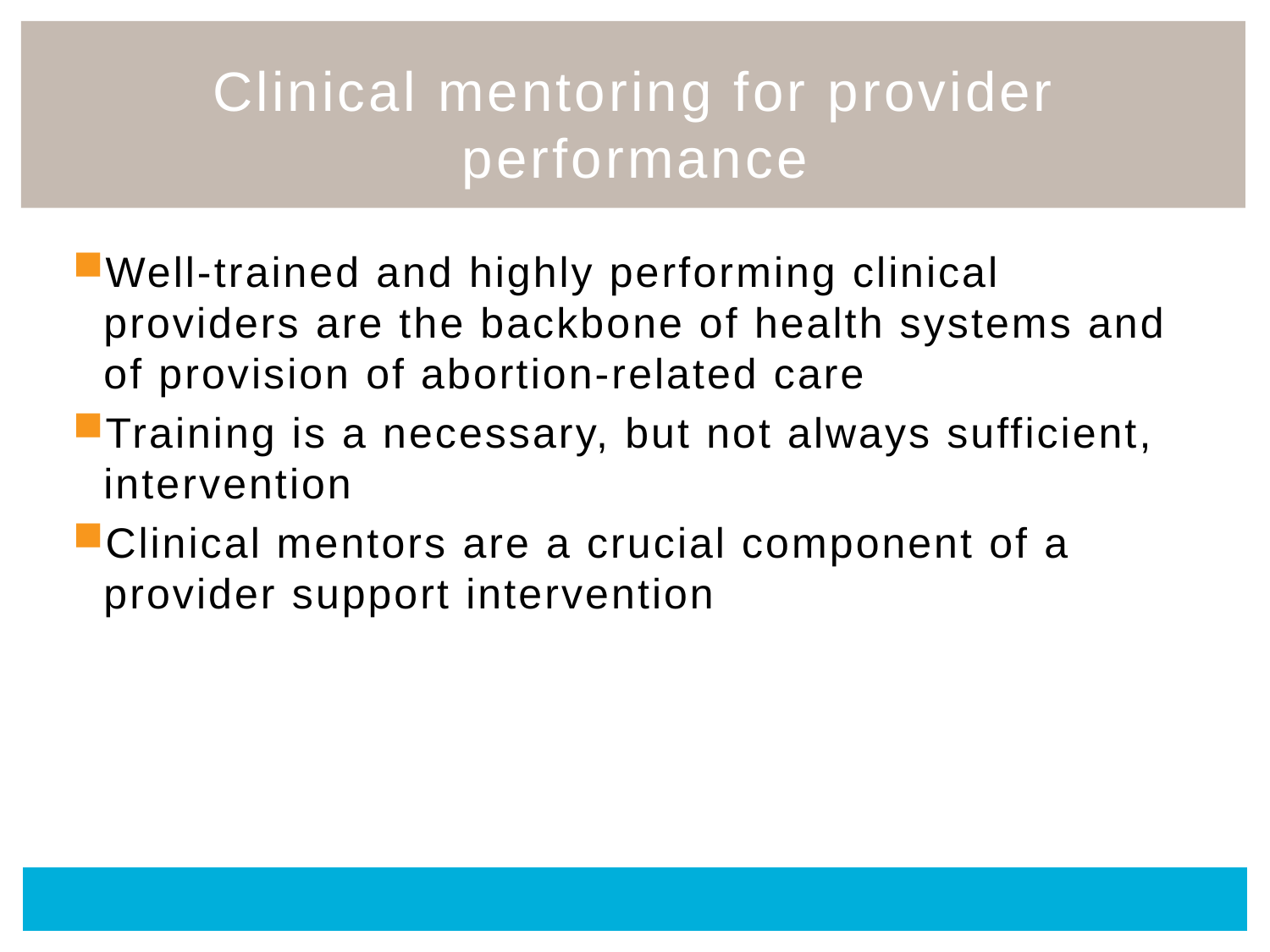

# Clinical mentoring for provider performance
Well-trained and highly performing clinical providers are the backbone of health systems and of provision of abortion-related care
Training is a necessary, but not always sufficient, intervention
Clinical mentors are a crucial component of a provider support intervention